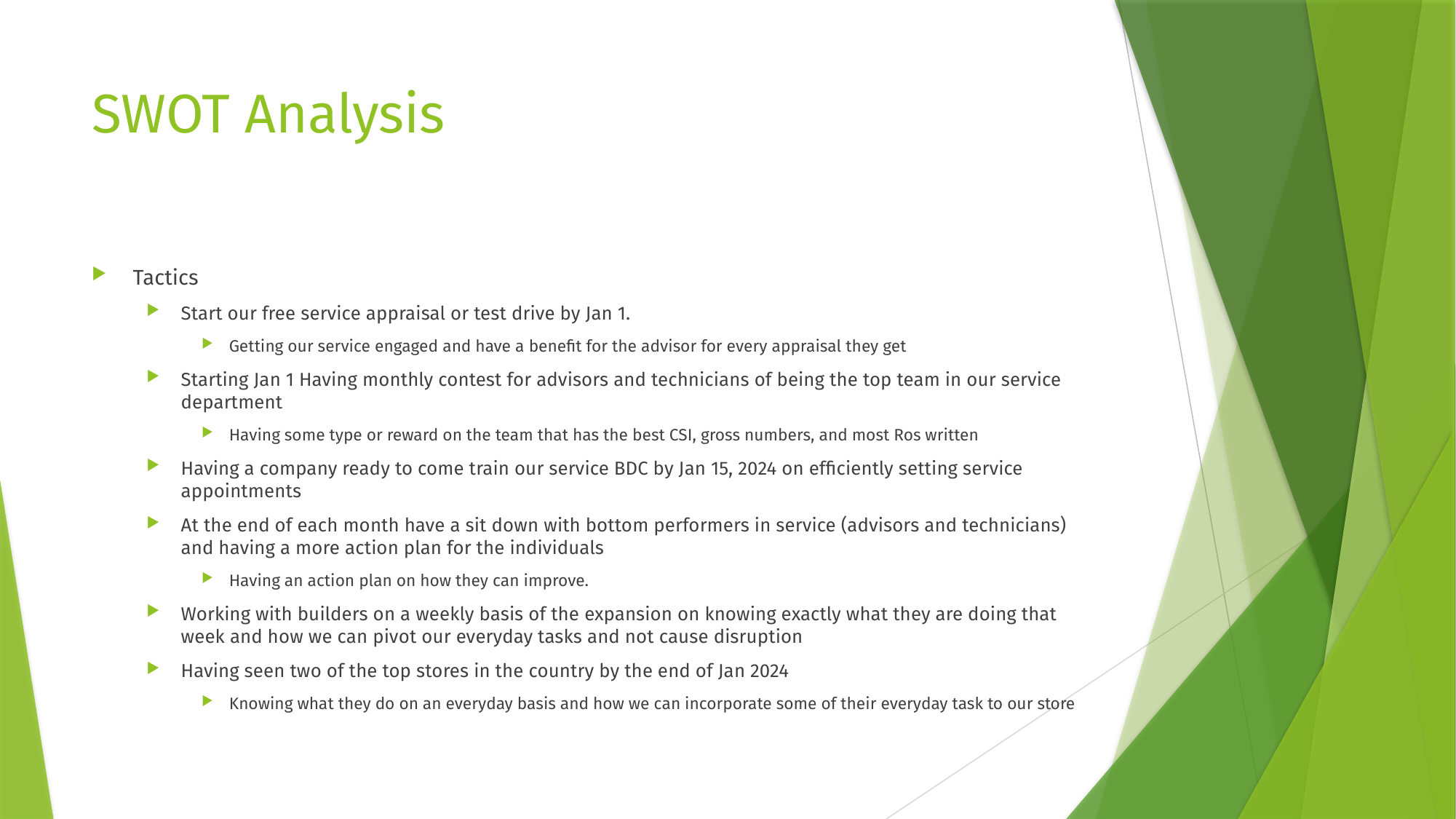

# SWOT Analysis
Tactics
Start our free service appraisal or test drive by Jan 1.
Getting our service engaged and have a benefit for the advisor for every appraisal they get
Starting Jan 1 Having monthly contest for advisors and technicians of being the top team in our service department
Having some type or reward on the team that has the best CSI, gross numbers, and most Ros written
Having a company ready to come train our service BDC by Jan 15, 2024 on efficiently setting service appointments
At the end of each month have a sit down with bottom performers in service (advisors and technicians) and having a more action plan for the individuals
Having an action plan on how they can improve.
Working with builders on a weekly basis of the expansion on knowing exactly what they are doing that week and how we can pivot our everyday tasks and not cause disruption
Having seen two of the top stores in the country by the end of Jan 2024
Knowing what they do on an everyday basis and how we can incorporate some of their everyday task to our store